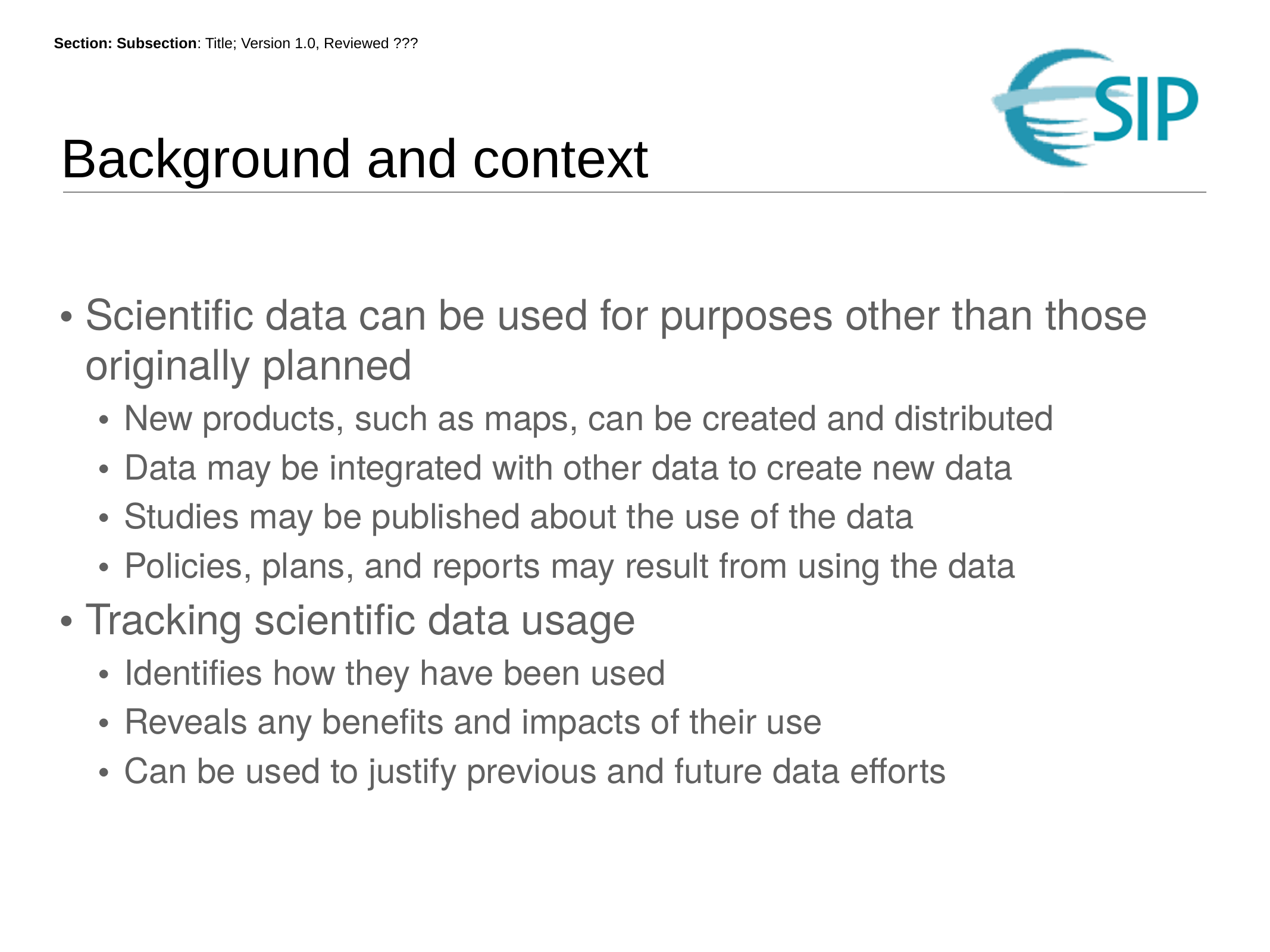

# Background and context
Scientific data can be used for purposes other than those originally planned
New products, such as maps, can be created and distributed
Data may be integrated with other data to create new data
Studies may be published about the use of the data
Policies, plans, and reports may result from using the data
Tracking scientific data usage
Identifies how they have been used
Reveals any benefits and impacts of their use
Can be used to justify previous and future data efforts